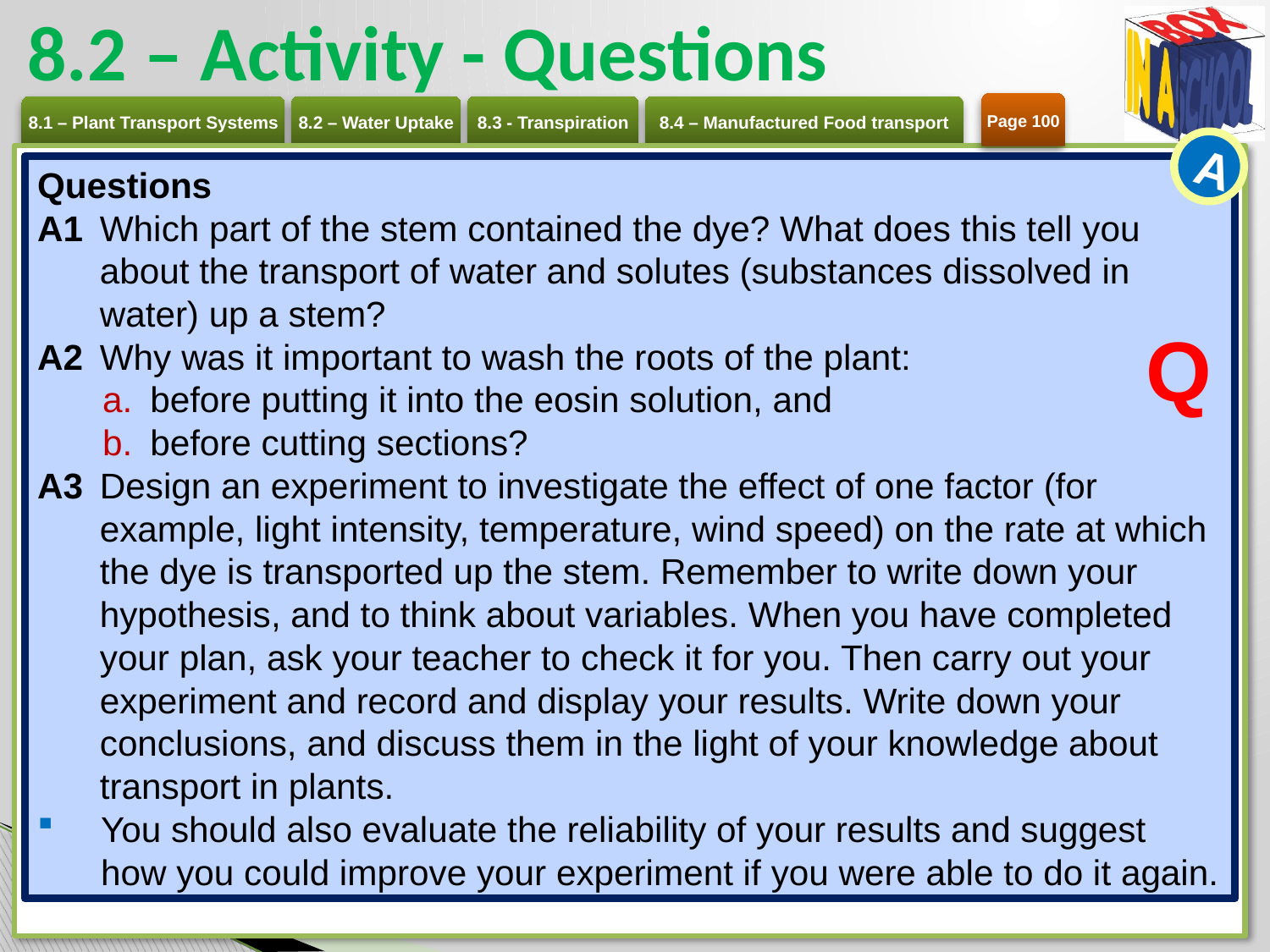

# 8.2 – Activity - Questions
Page 100
A
Questions
A1 	Which part of the stem contained the dye? What does this tell you about the transport of water and solutes (substances dissolved in water) up a stem?
A2 	Why was it important to wash the roots of the plant:
before putting it into the eosin solution, and
before cutting sections?
A3	Design an experiment to investigate the effect of one factor (for example, light intensity, temperature, wind speed) on the rate at which the dye is transported up the stem. Remember to write down your hypothesis, and to think about variables. When you have completed your plan, ask your teacher to check it for you. Then carry out your experiment and record and display your results. Write down your conclusions, and discuss them in the light of your knowledge about transport in plants.
You should also evaluate the reliability of your results and suggest how you could improve your experiment if you were able to do it again.
Q